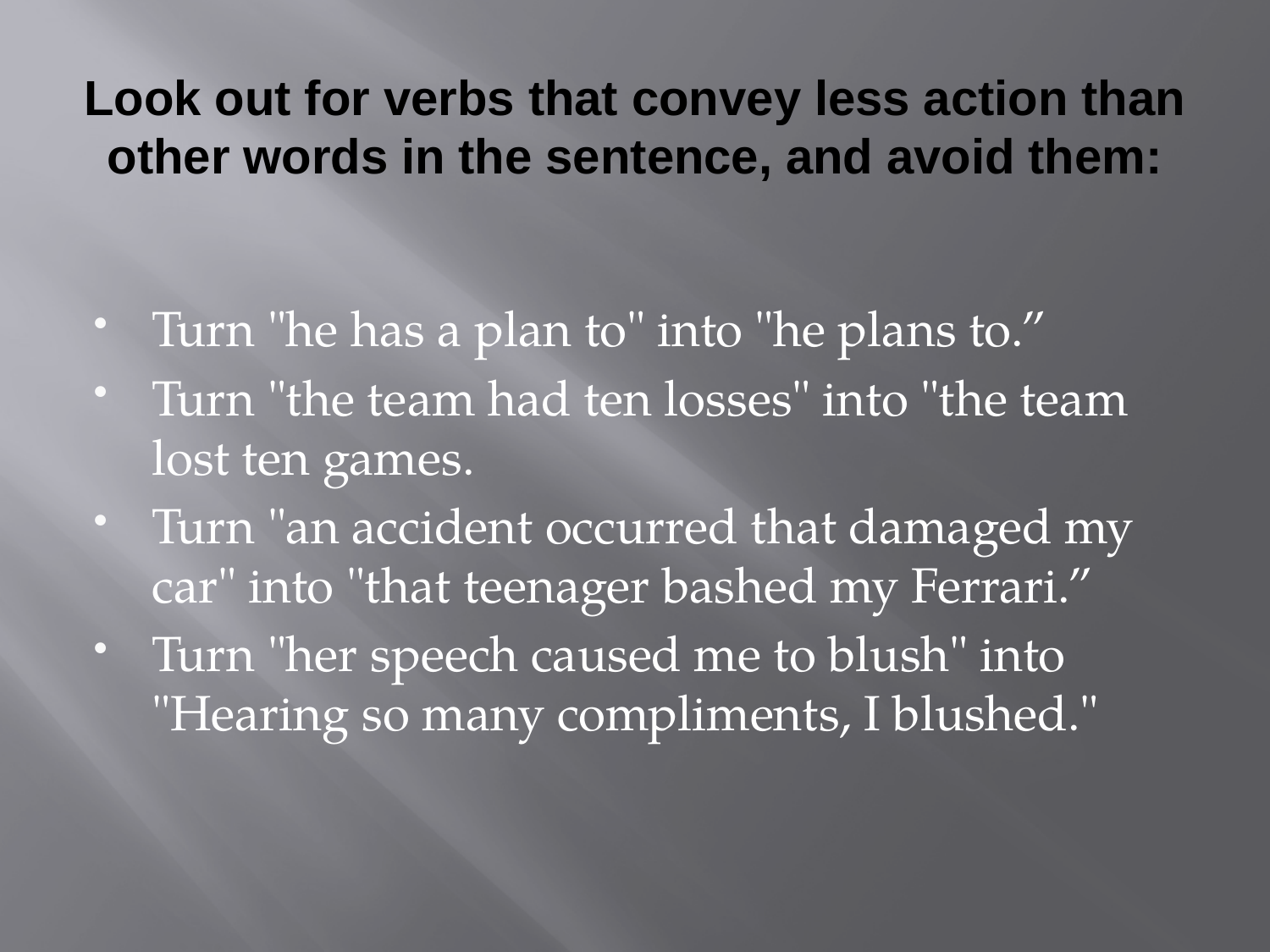

# Look out for verbs that convey less action than other words in the sentence, and avoid them:

Turn "he has a plan to" into "he plans to.”
Turn "the team had ten losses" into "the team lost ten games.
Turn "an accident occurred that damaged my car" into "that teenager bashed my Ferrari.”
Turn "her speech caused me to blush" into "Hearing so many compliments, I blushed."